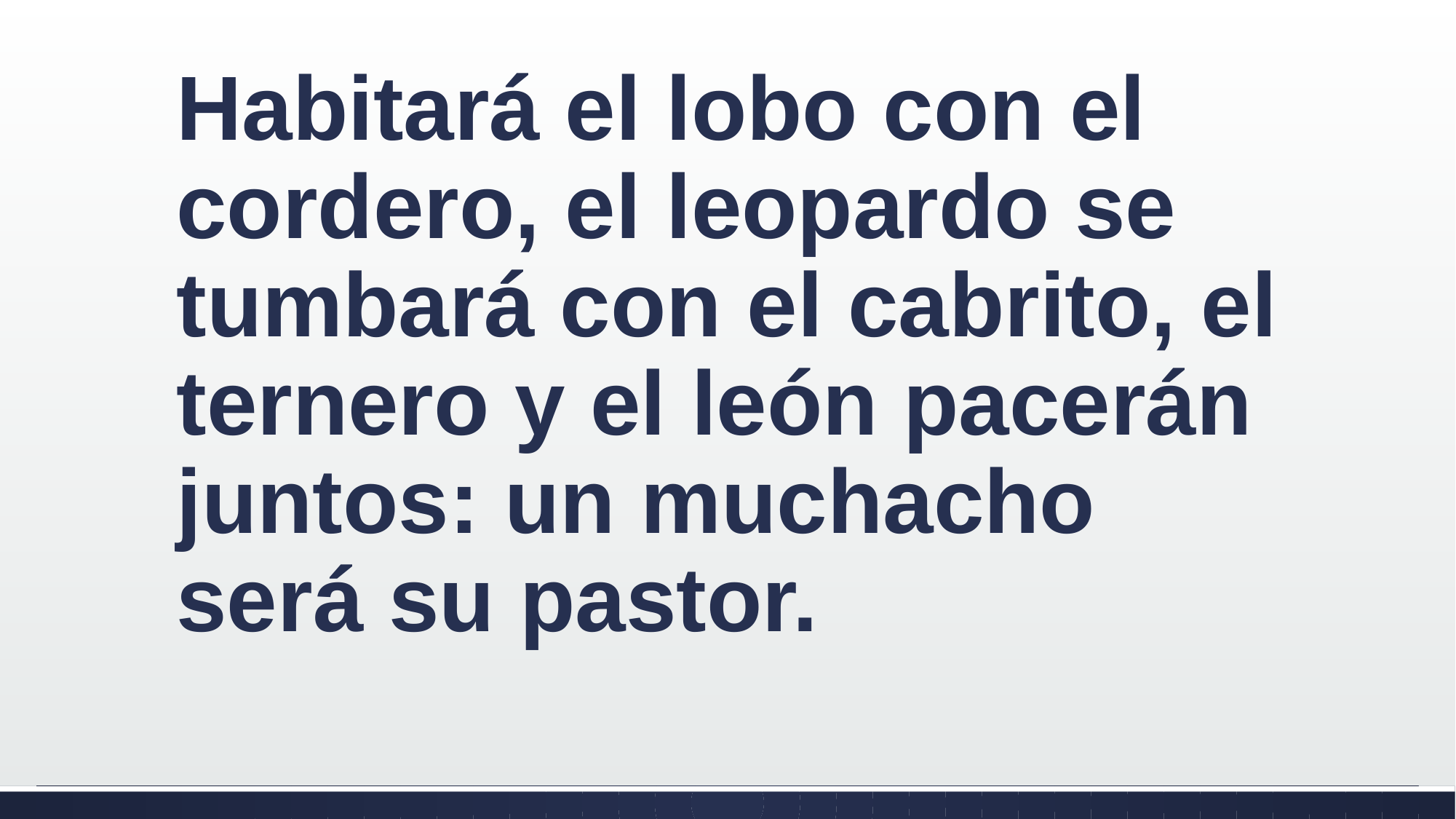

#
Habitará el lobo con el cordero, el leopardo se tumbará con el cabrito, el ternero y el león pacerán juntos: un muchacho será su pastor.